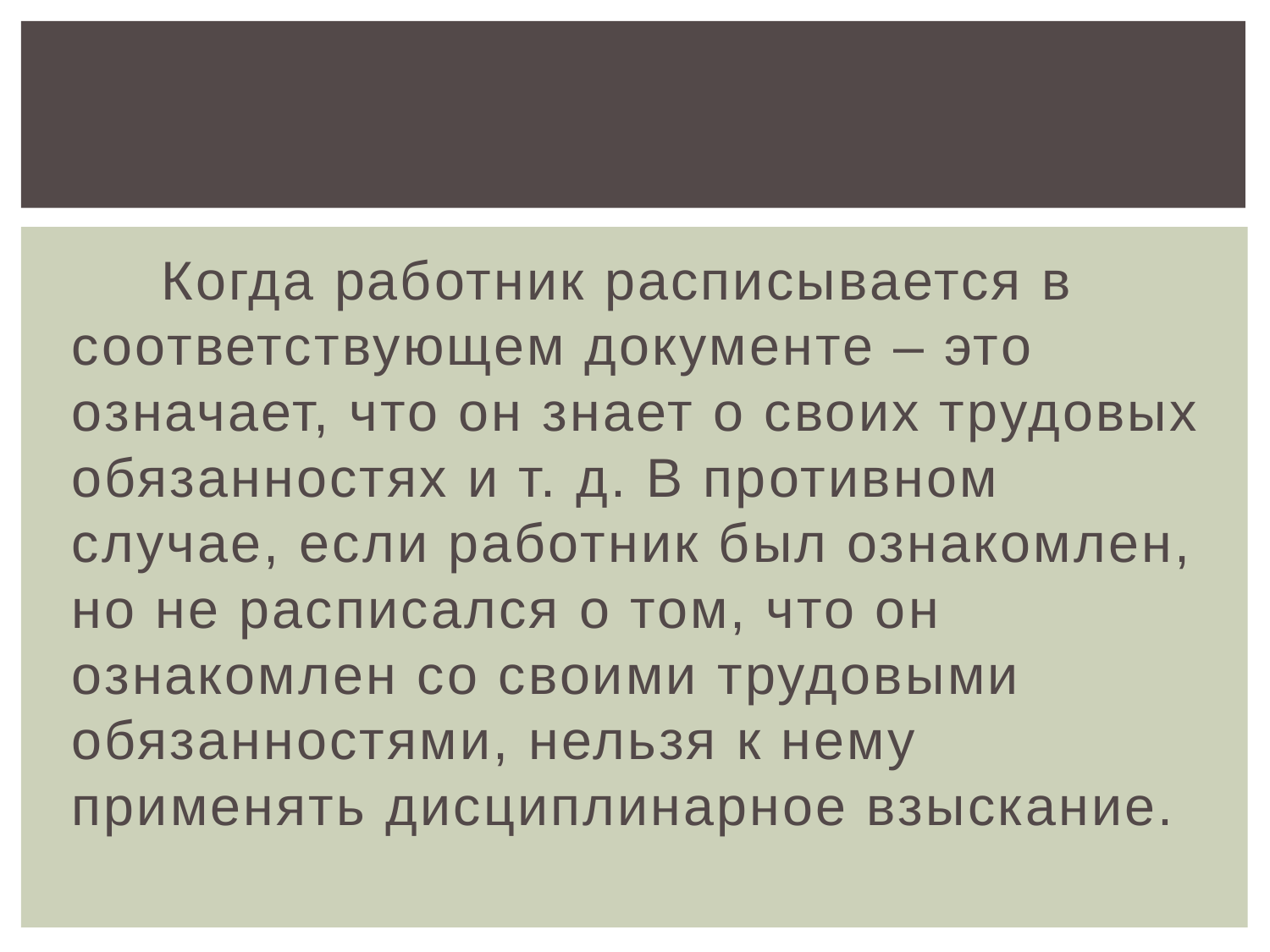

Когда работник расписывается в соответствующем документе – это означает, что он знает о своих трудовых обязанностях и т. д. В противном случае, если работник был ознакомлен, но не расписался о том, что он ознакомлен со своими трудовыми обязанностями, нельзя к нему применять дисциплинарное взыскание.